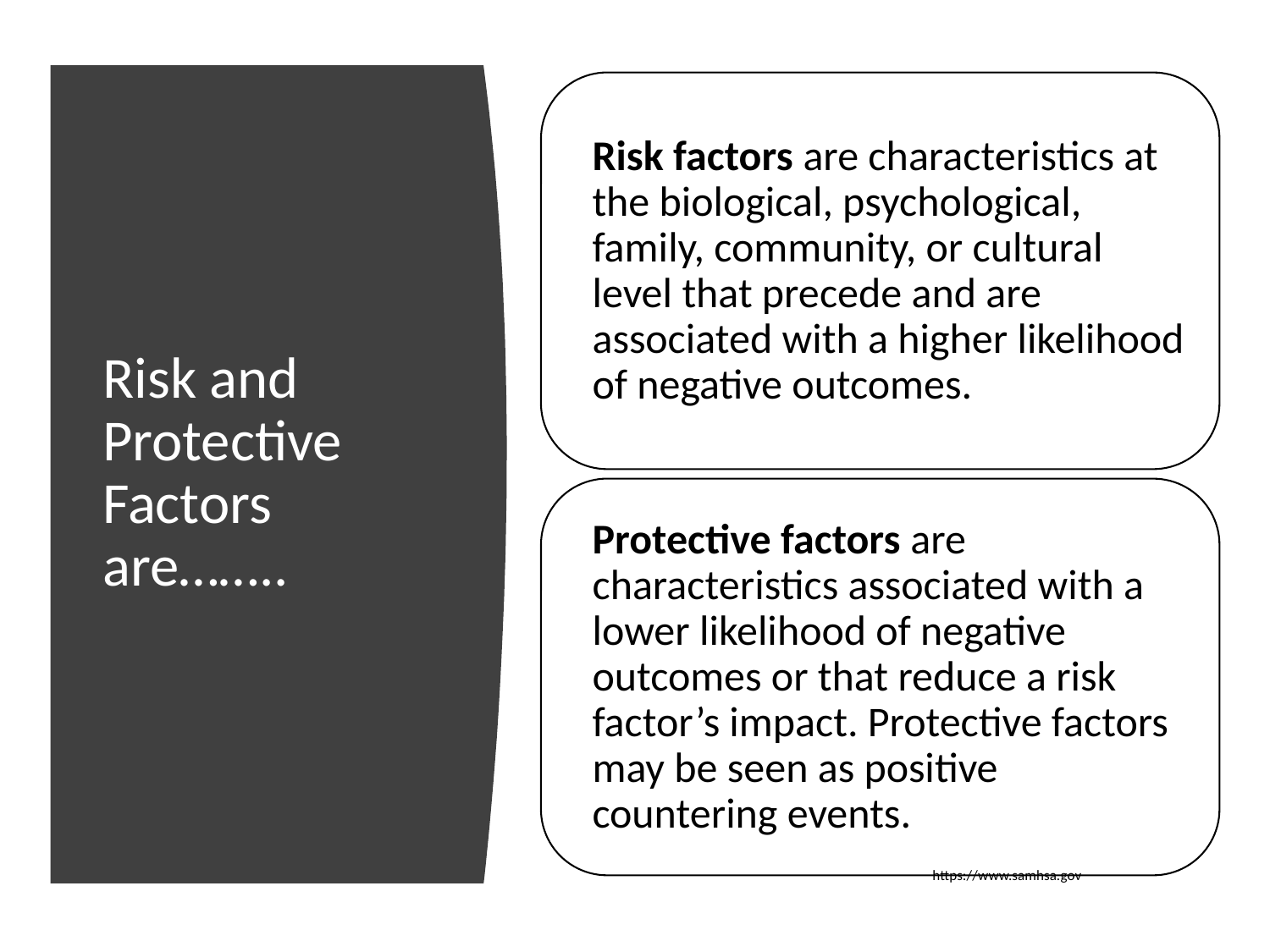

Risk factors are characteristics at the biological, psychological, family, community, or cultural level that precede and are associated with a higher likelihood of negative outcomes.
Protective factors are characteristics associated with a lower likelihood of negative outcomes or that reduce a risk factor’s impact. Protective factors may be seen as positive countering events.

# Risk and Protective Factors are……..
https://www.samhsa.gov